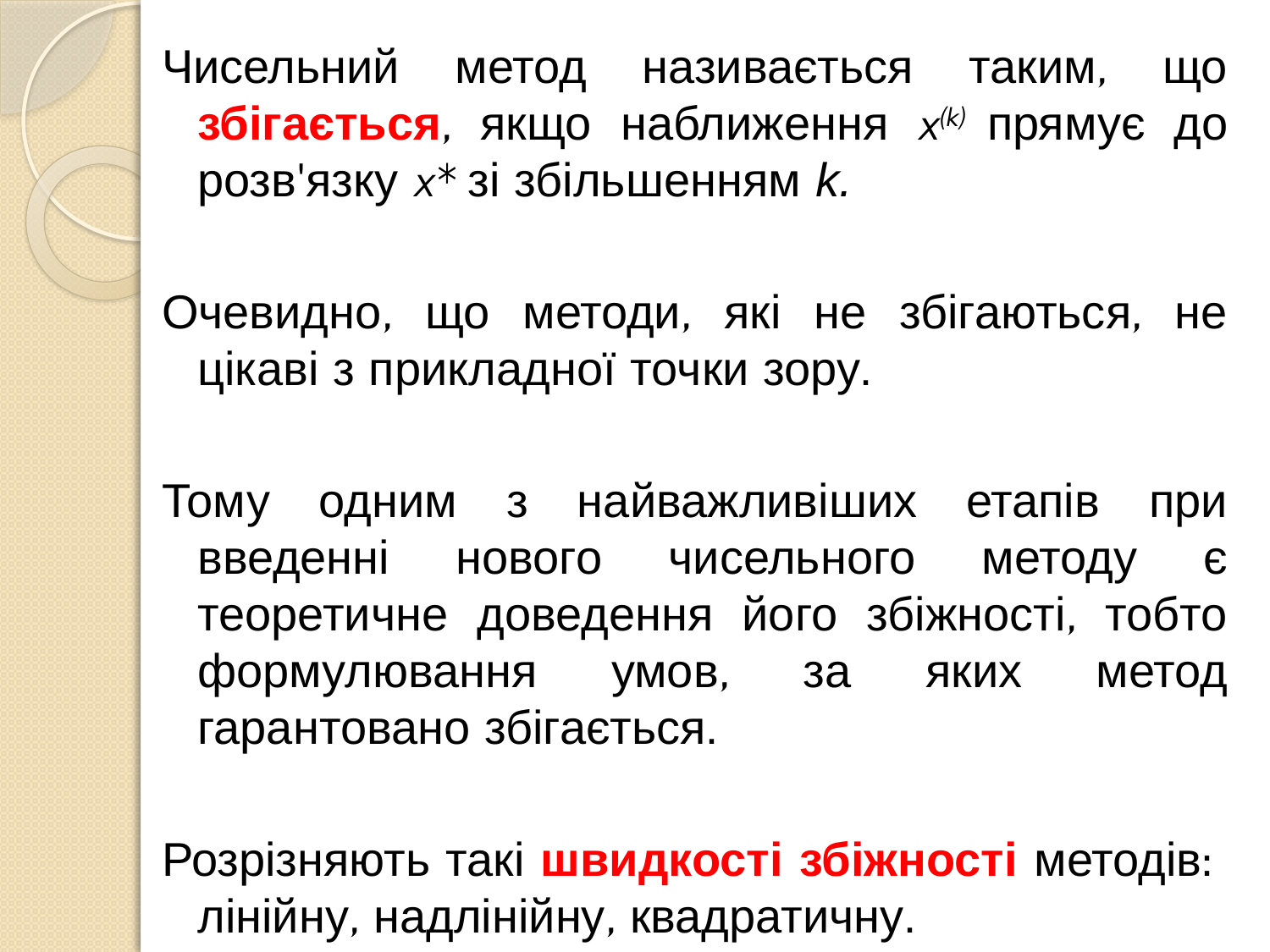

Чисельний метод називається таким, що збігається, якщо наближення x(k) прямує до розв'язку x* зі збільшенням k.

Очевидно, що методи, які не збігаються, не цікаві з прикладної точки зору.

Тому одним з найважливіших етапів при введенні нового чисельного методу є теоретичне доведення його збіжності, тобто формулювання умов, за яких метод гарантовано збігається.

Розрізняють такі швидкості збіжності методів:  лінійну, надлінійну, квадратичну.